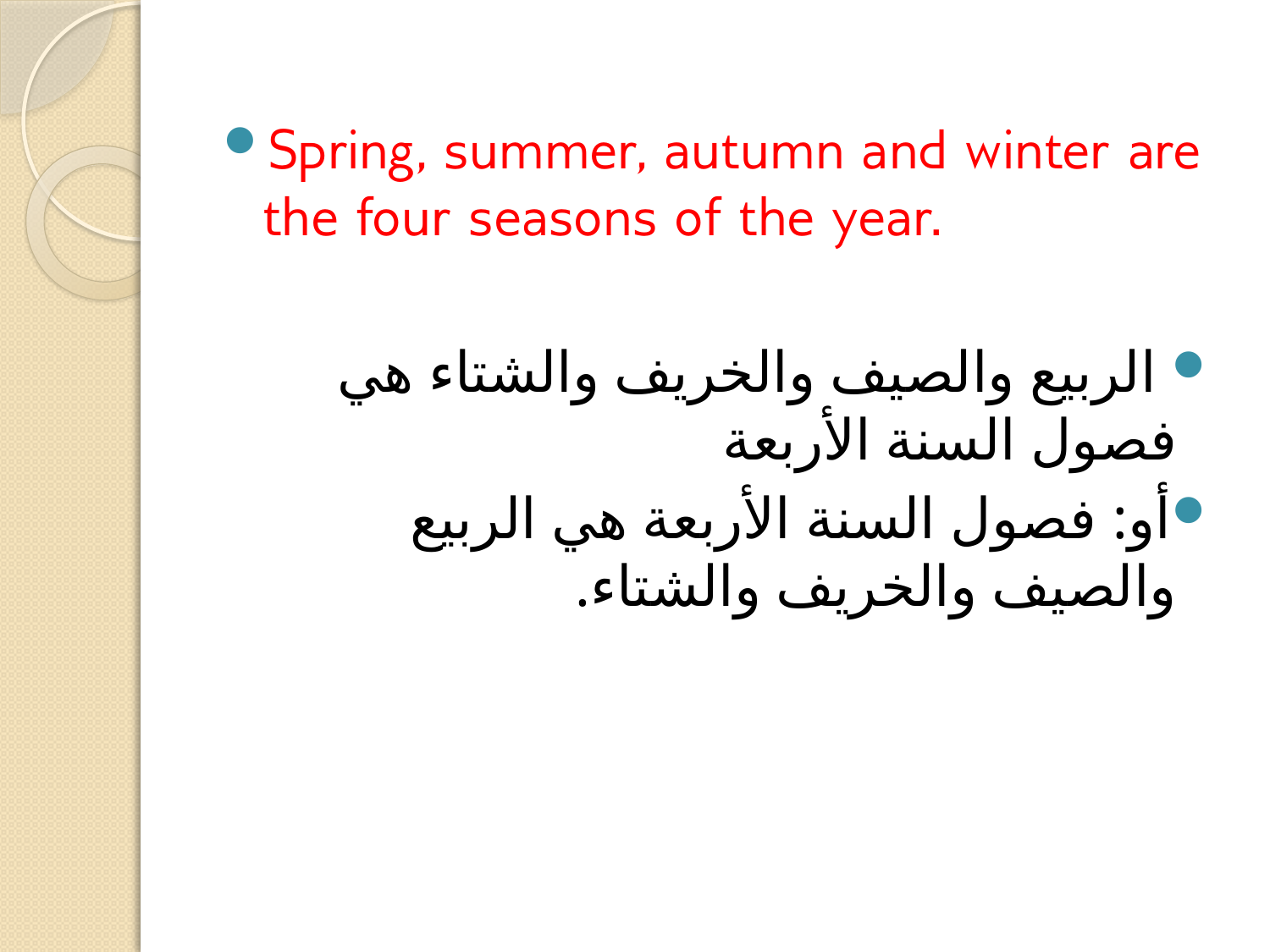

Spring, summer, autumn and winter are the four seasons of the year.

 الربيع والصيف والخريف والشتاء هي فصول السنة الأربعة
أو: فصول السنة الأربعة هي الربيع والصيف والخريف والشتاء.